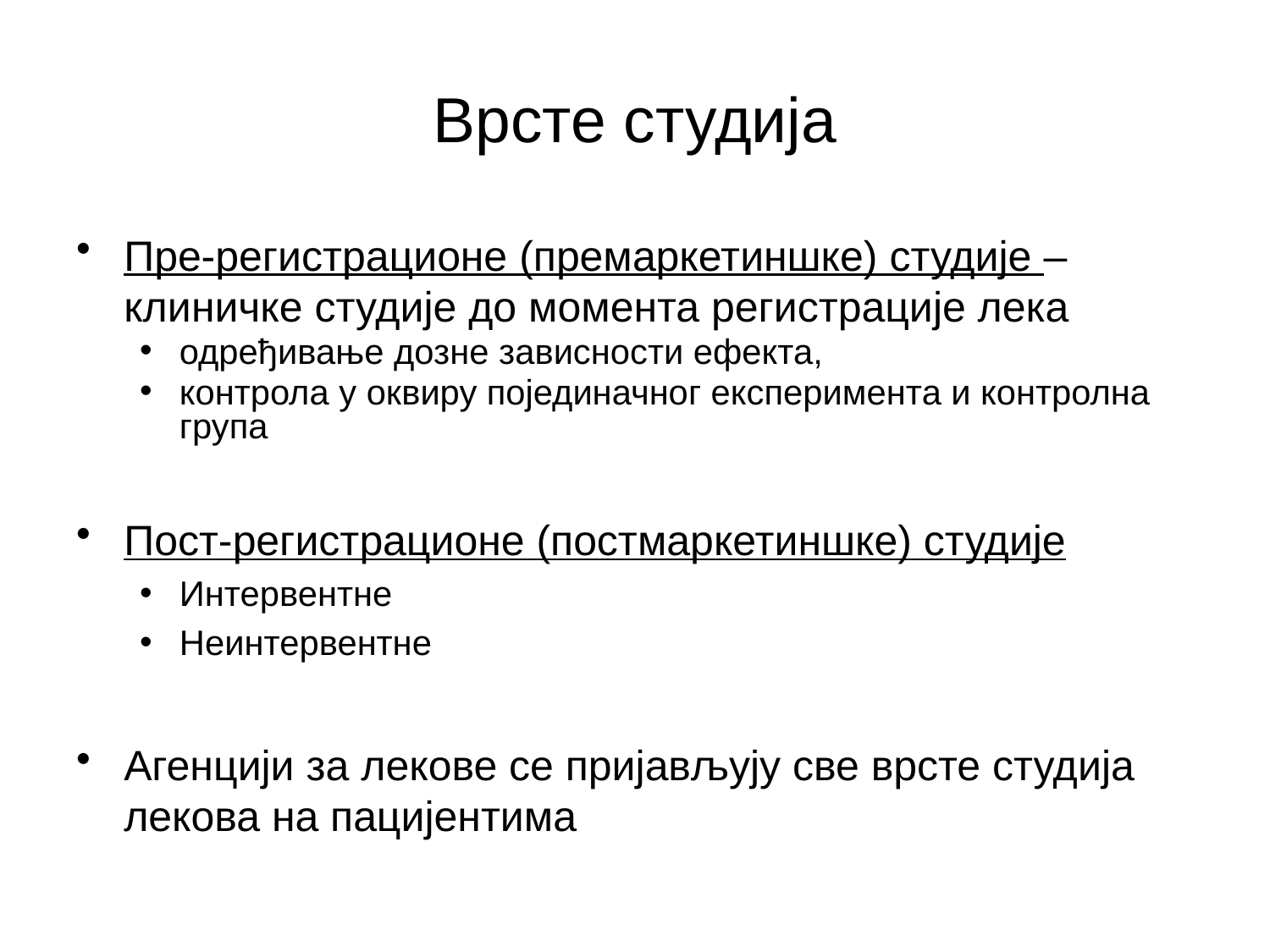

Врсте студија
Пре-регистрационе (премаркетиншке) студије – клиничке студије до момента регистрације лека
одређивање дозне зависности ефекта,
контрола у оквиру појединачног експеримента и контролна група

Пост-регистрационе (постмаркетиншке) студије
Интервентне
Неинтервентне

Агенцији за лекове се пријављују све врсте студија лекова на пацијентима